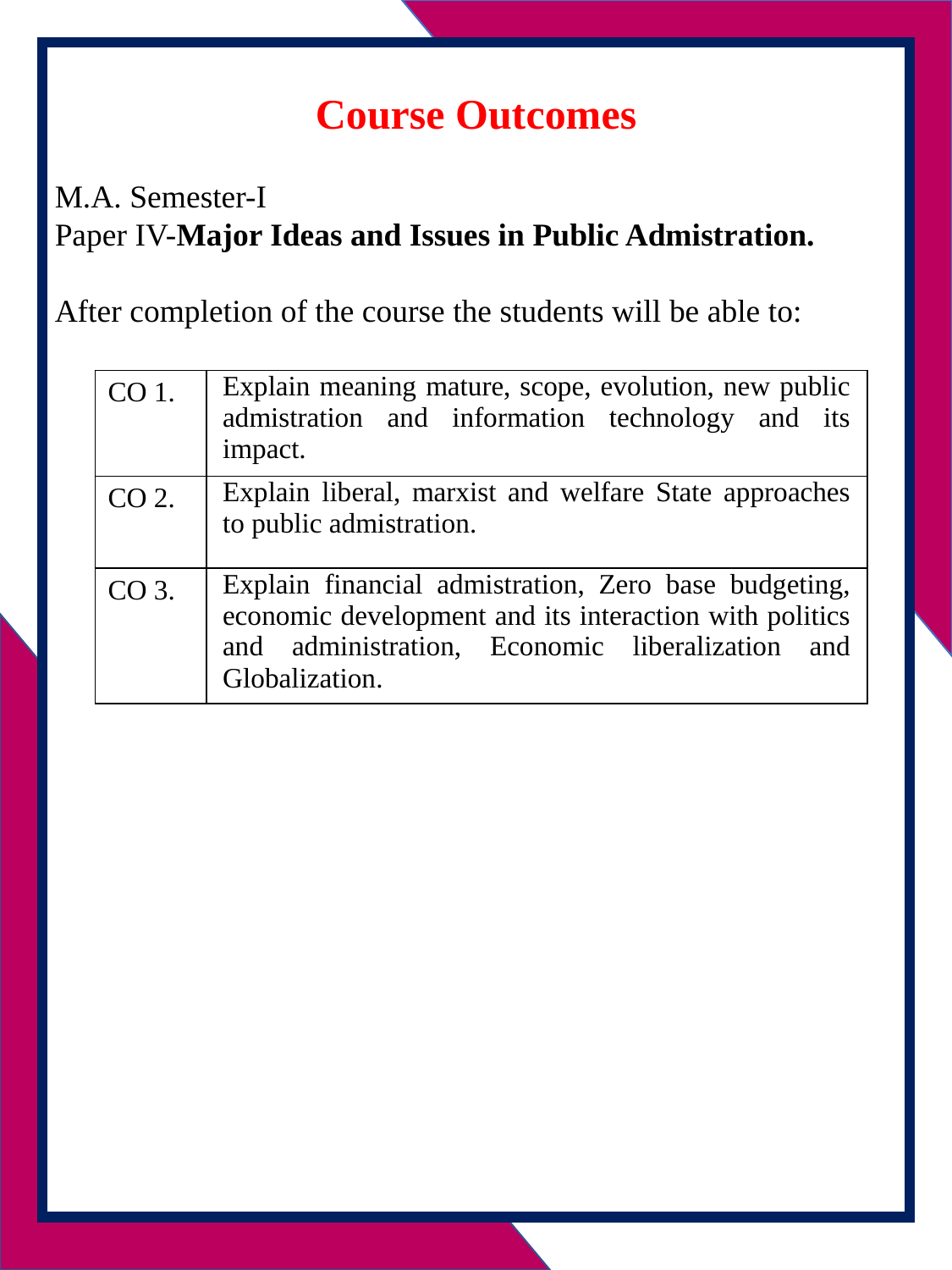

Course Outcomes

M.A. Semester-I
Paper IV-Major Ideas and Issues in Public Admistration.

After completion of the course the students will be able to:

| CO 1. | Explain meaning mature, scope, evolution, new public admistration and information technology and its impact. |
| --- | --- |
| CO 2. | Explain liberal, marxist and welfare State approaches to public admistration. |
| CO 3. | Explain financial admistration, Zero base budgeting, economic development and its interaction with politics and administration, Economic liberalization and Globalization. |